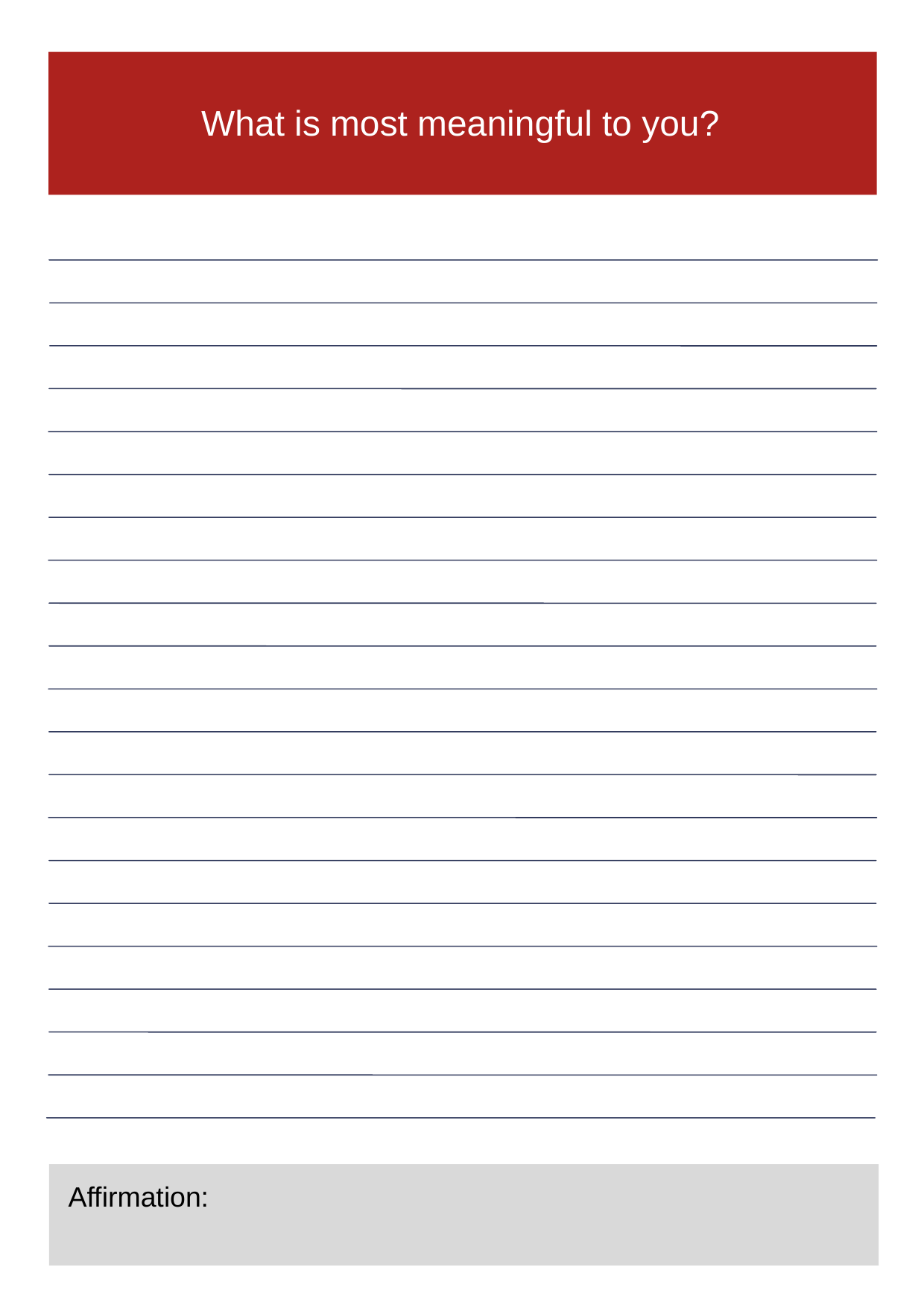

What is most meaningful to you?

Affirmation: